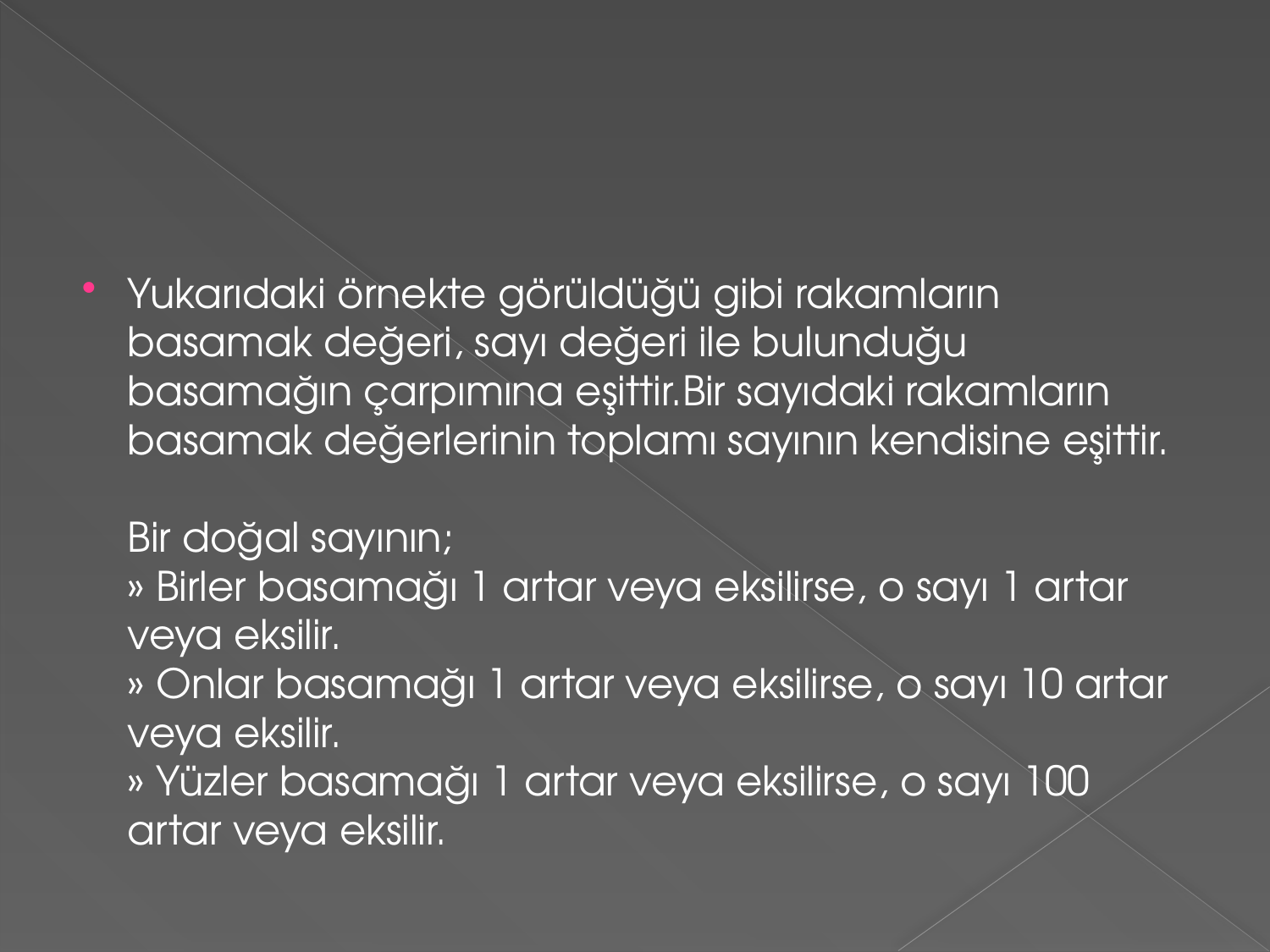

#
Yukarıdaki örnekte görüldüğü gibi rakamların basamak değeri, sayı değeri ile bulunduğu basamağın çarpımına eşittir.Bir sayıdaki rakamların basamak değerlerinin toplamı sayının kendisine eşittir.
Bir doğal sayının;
» Birler basamağı 1 artar veya eksilirse, o sayı 1 artar veya eksilir.
» Onlar basamağı 1 artar veya eksilirse, o sayı 10 artar veya eksilir.
» Yüzler basamağı 1 artar veya eksilirse, o sayı 100 artar veya eksilir.